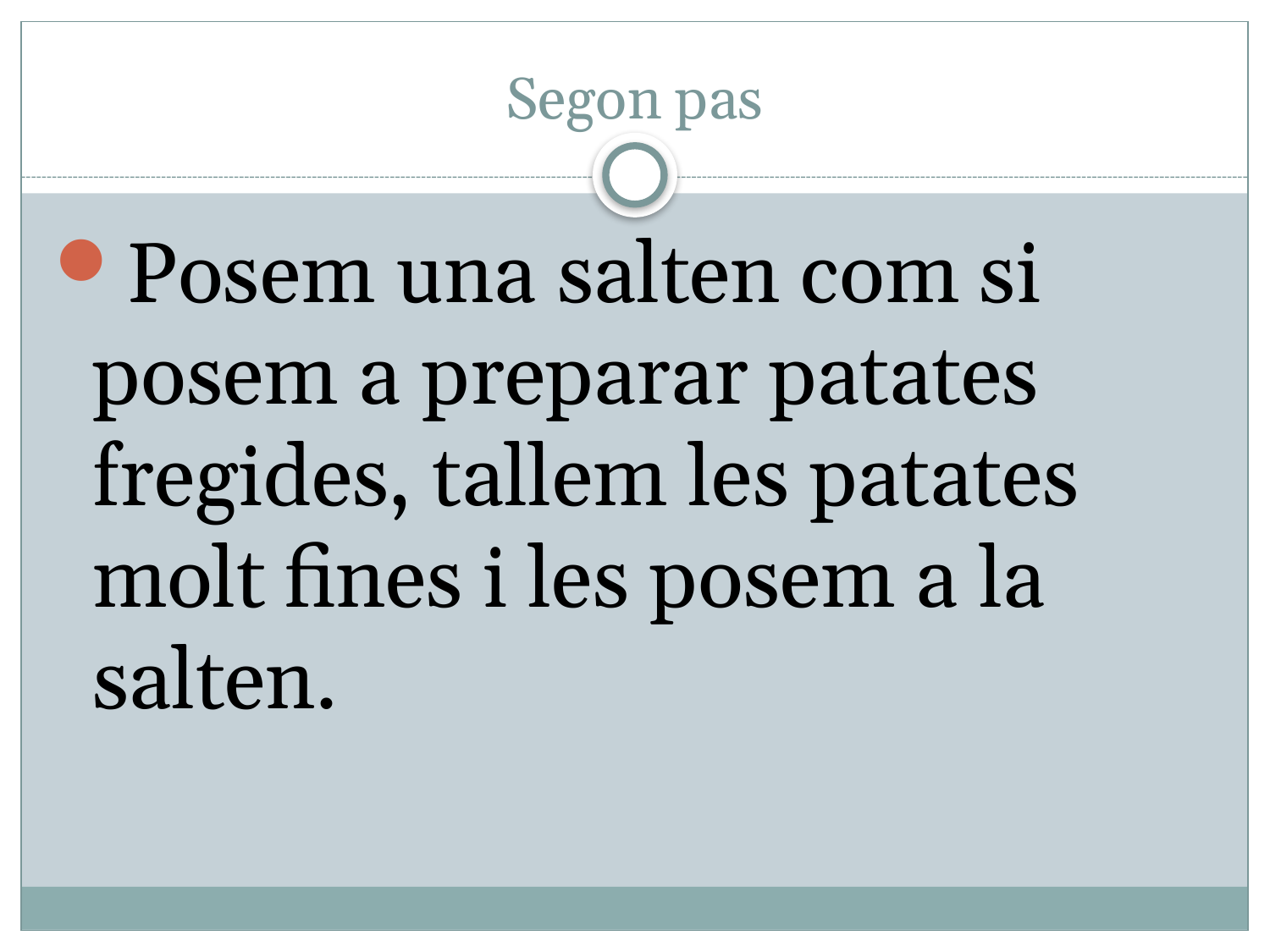

# Segon pas
Posem una salten com si posem a preparar patates fregides, tallem les patates molt fines i les posem a la salten.